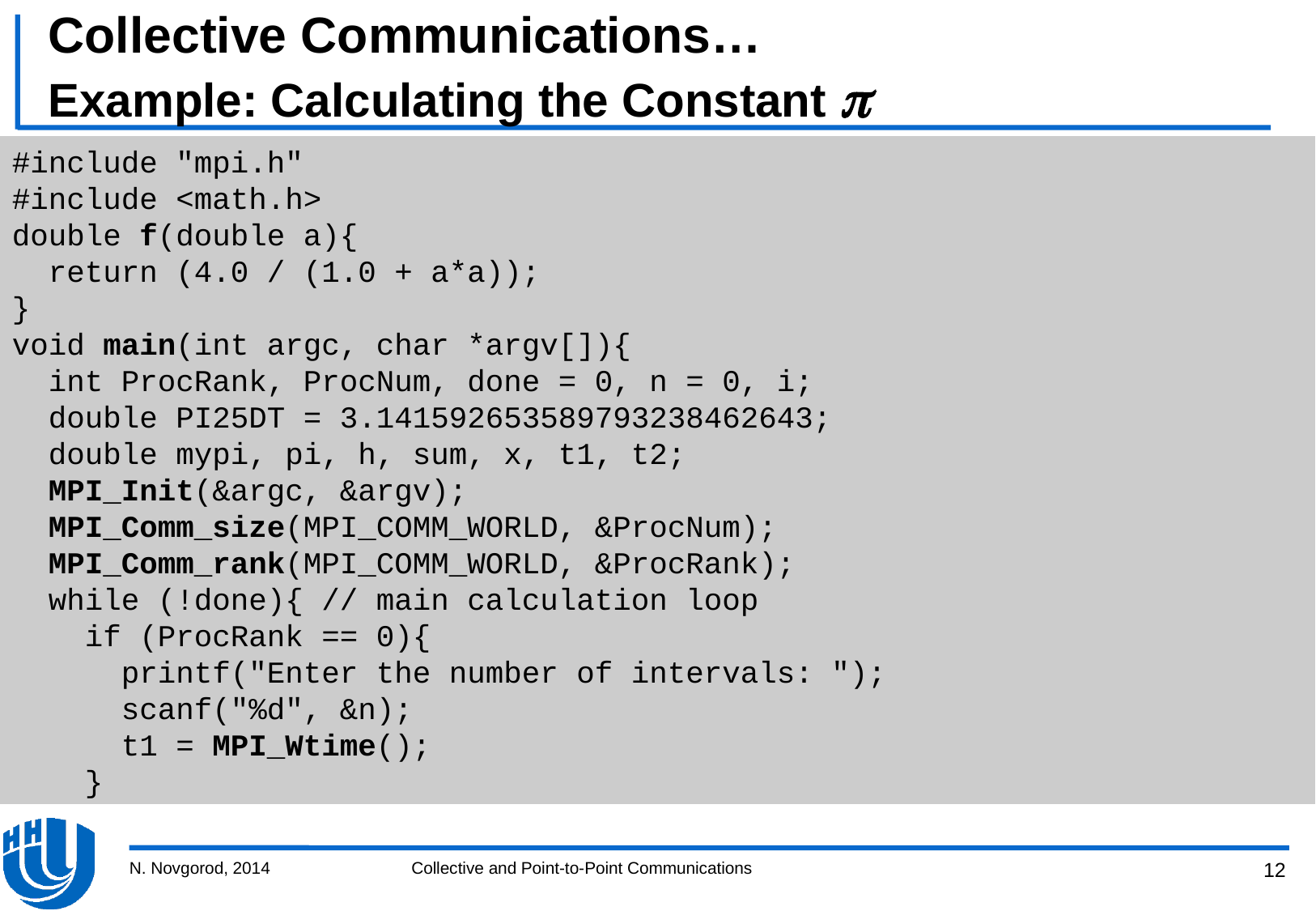

# Collective Communications… Example: Calculating the Constant π
#include "mpi.h"
#include <math.h>
double f(double a){
  return (4.0 / (1.0 + a*a));
}
void main(int argc, char *argv[]){
  int ProcRank, ProcNum, done = 0, n = 0, i;
  double PI25DT = 3.141592653589793238462643;
  double mypi, pi, h, sum, x, t1, t2;
  MPI_Init(&argc, &argv);
  MPI_Comm_size(MPI_COMM_WORLD, &ProcNum);
  MPI_Comm_rank(MPI_COMM_WORLD, &ProcRank);
  while (!done){ // main calculation loop
    if (ProcRank == 0){
      printf("Enter the number of intervals: ");
      scanf("%d", &n);
      t1 = MPI_Wtime();
    }
N. Novgorod, 2014
Collective and Point-to-Point Communications
12